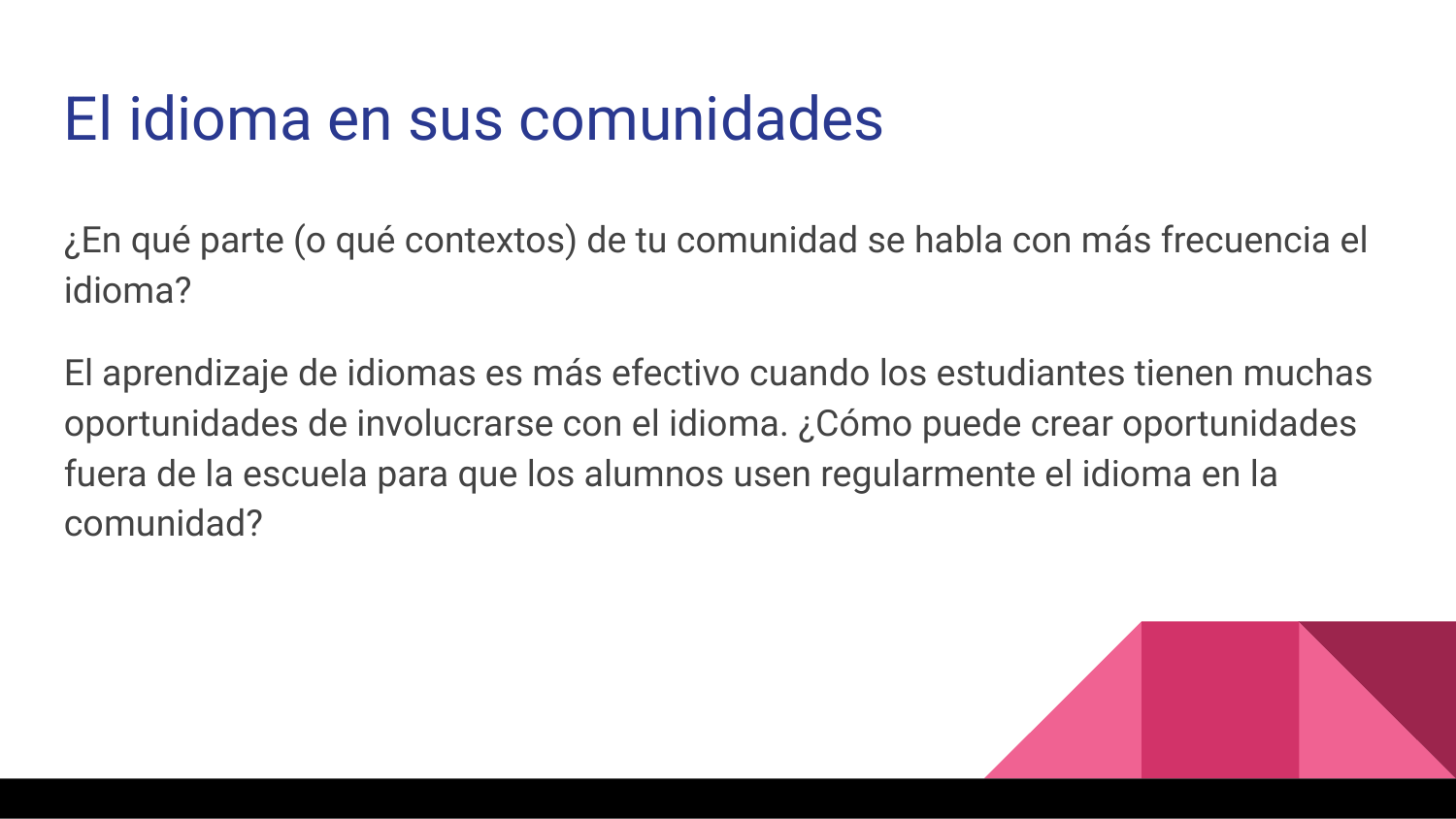

El idioma en sus comunidades
¿En qué parte (o qué contextos) de tu comunidad se habla con más frecuencia el idioma?
El aprendizaje de idiomas es más efectivo cuando los estudiantes tienen muchas oportunidades de involucrarse con el idioma. ¿Cómo puede crear oportunidades fuera de la escuela para que los alumnos usen regularmente el idioma en la comunidad?